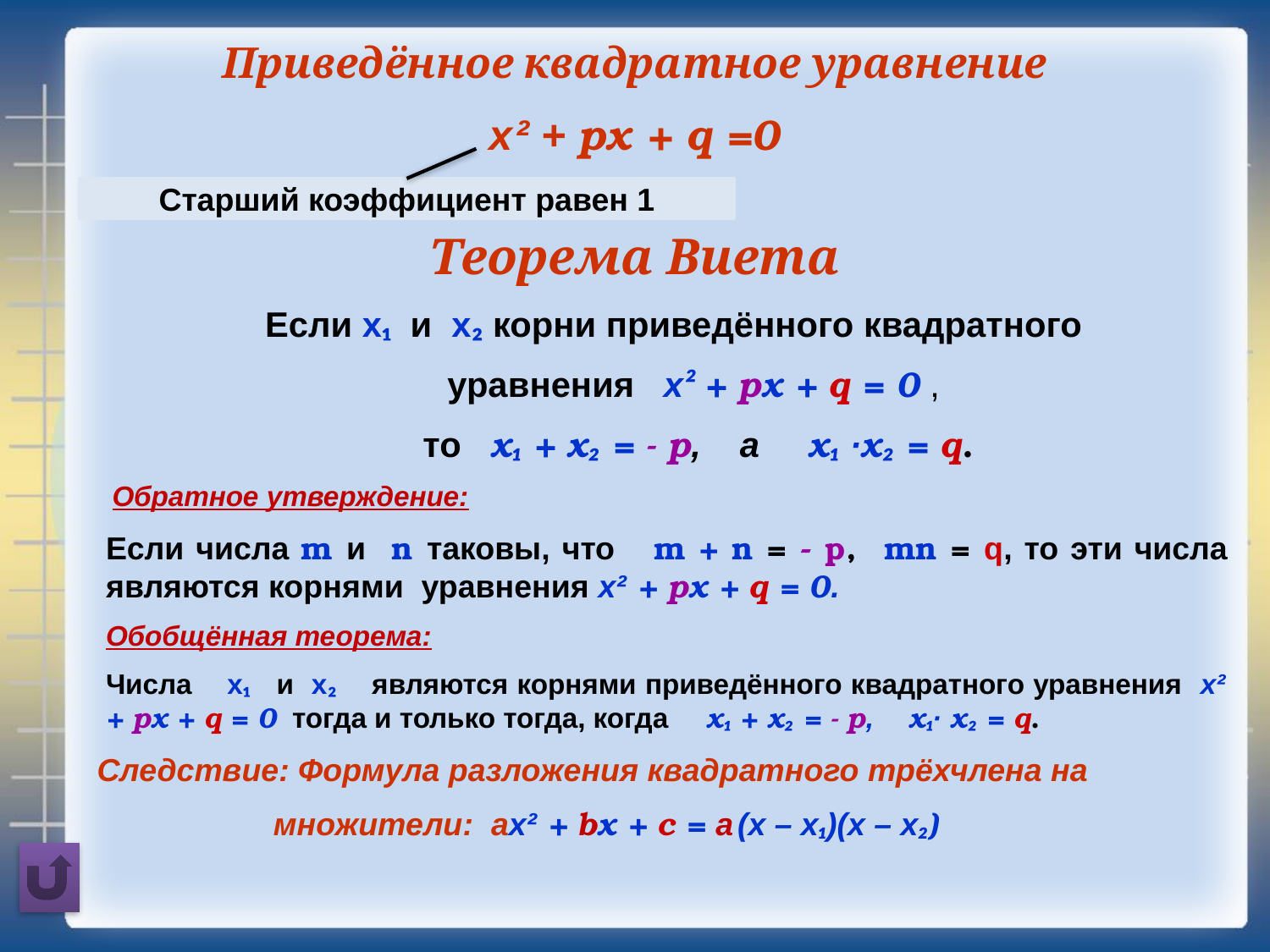

Приведённое квадратное уравнение
x² + px + q =0

Теорема Виета
  Если х₁  и  х₂ корни приведённого квадратного
 	уравнения   х² + px + q = 0 ,
	то   x₁ + x₂ = - p,    а     x₁ ∙x₂ = q.
          Обратное утверждение:
Если числа m и  n таковы, что   m + n = - p,  mn = q, то эти числа являются корнями  уравнения х² + px + q = 0.
Обобщённая теорема:
Числа    х₁   и  х₂    являются корнями приведённого квадратного уравнения  х² + px + q = 0  тогда и только тогда, когда    x₁ + x₂ = - p,    x₁∙ x₂ = q.
       Следствие: Формула разложения квадратного трёхчлена на
                          множители:  ах² + bx + c = a(х – х₁)(х – х₂)

Старший коэффициент равен 1